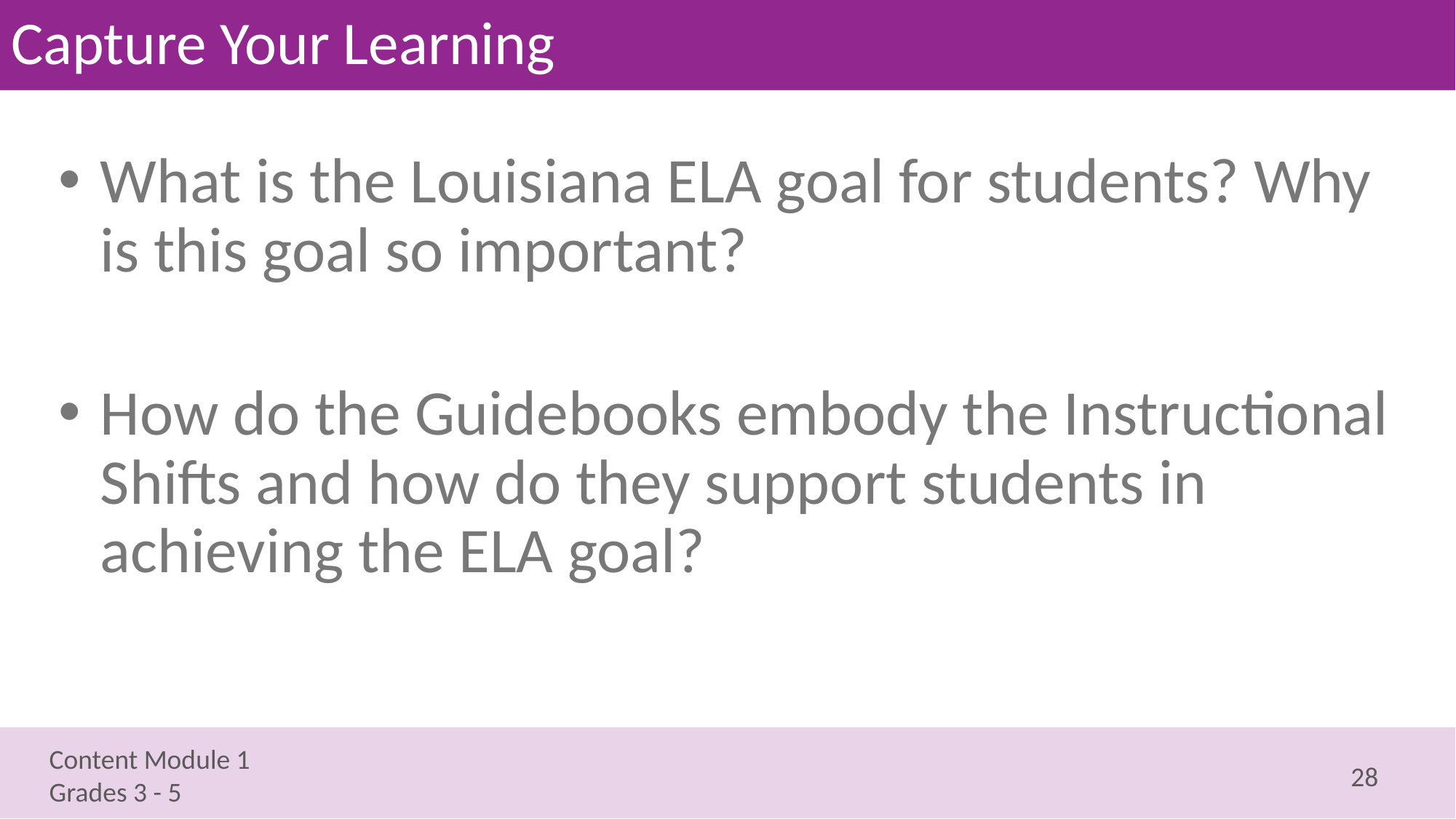

# Capture Your Learning
What is the Louisiana ELA goal for students? Why is this goal so important?

How do the Guidebooks embody the Instructional Shifts and how do they support students in achieving the ELA goal?
28